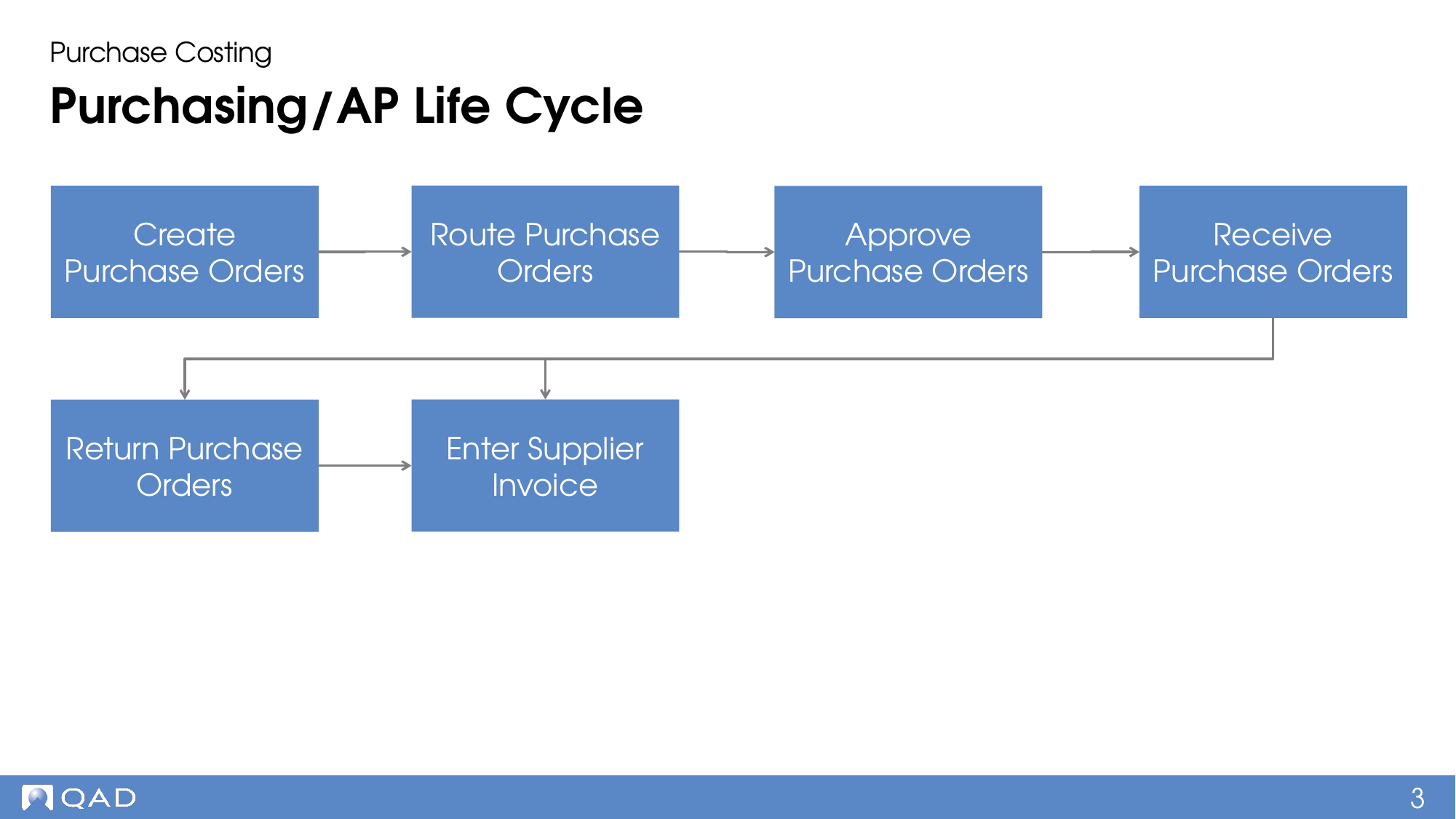

Purchase Costing
# Purchasing/AP Life Cycle
Route Purchase Orders
Create Purchase Orders
Receive Purchase Orders
Approve Purchase Orders
Enter Supplier Invoice
Return Purchase Orders
3